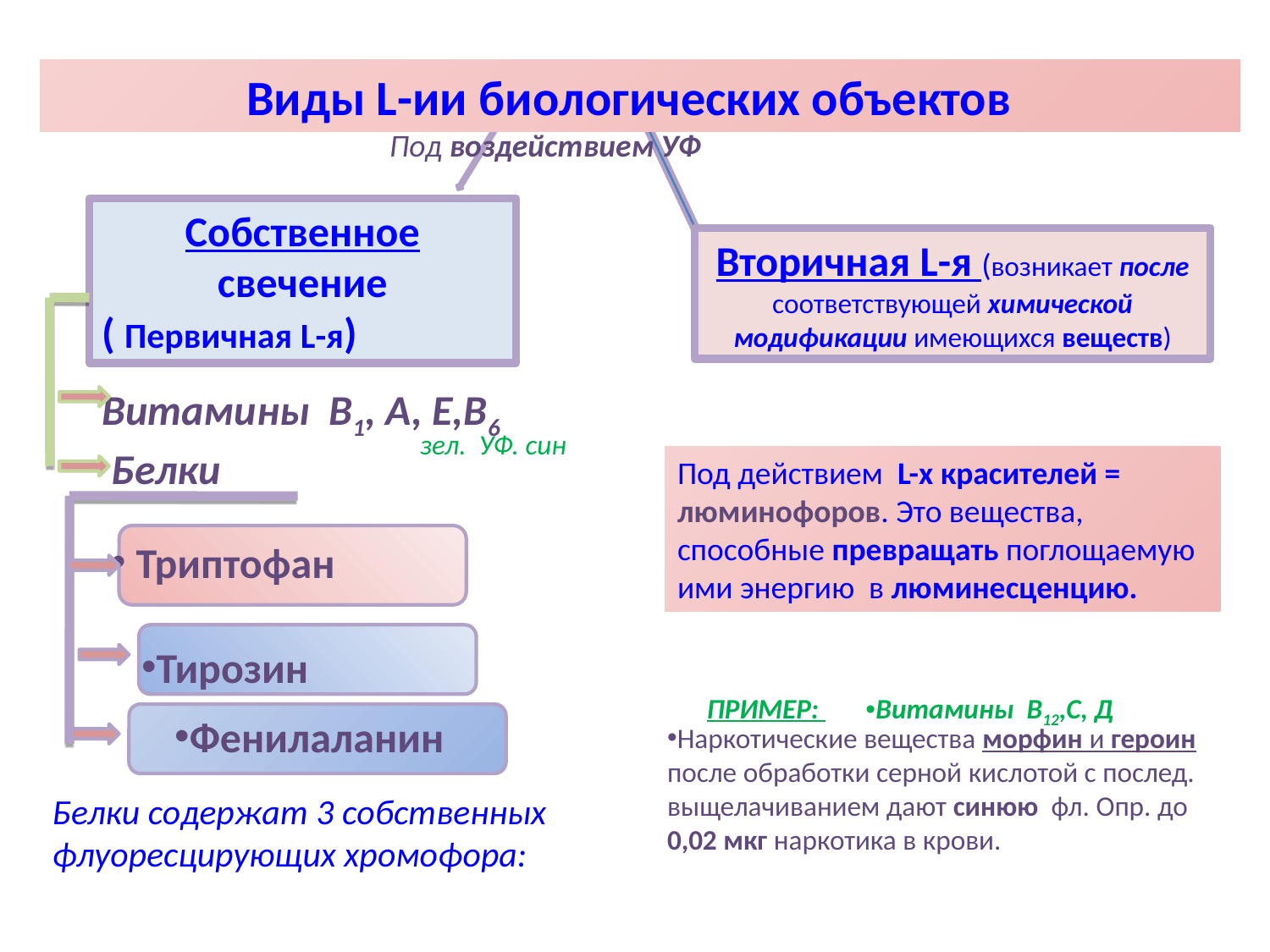

Виды L-ии биологических объектов

Под воздействием УФ
Собственное свечение
( Первичная L-я)
Вторичная L-я (возникает после соответствующей химической модификации имеющихся веществ)
Витамины  В1, А, Е,В6

       зел.  УФ. син
Белки
 Триптофан
Под действием  L-х красителей = люминофоров. Это вещества, способные превращать поглощаемую ими энергию  в люминесценцию.

Тирозин

ПРИМЕР:
Витамины  В12,С, Д
Фенилаланин

Наркотические вещества морфин и героин после обработки серной кислотой с послед. выщелачиванием дают синюю  фл. Опр. до 0,02 мкг наркотика в крови.

Белки содержат 3 собственных флуоресцирующих хромофора: